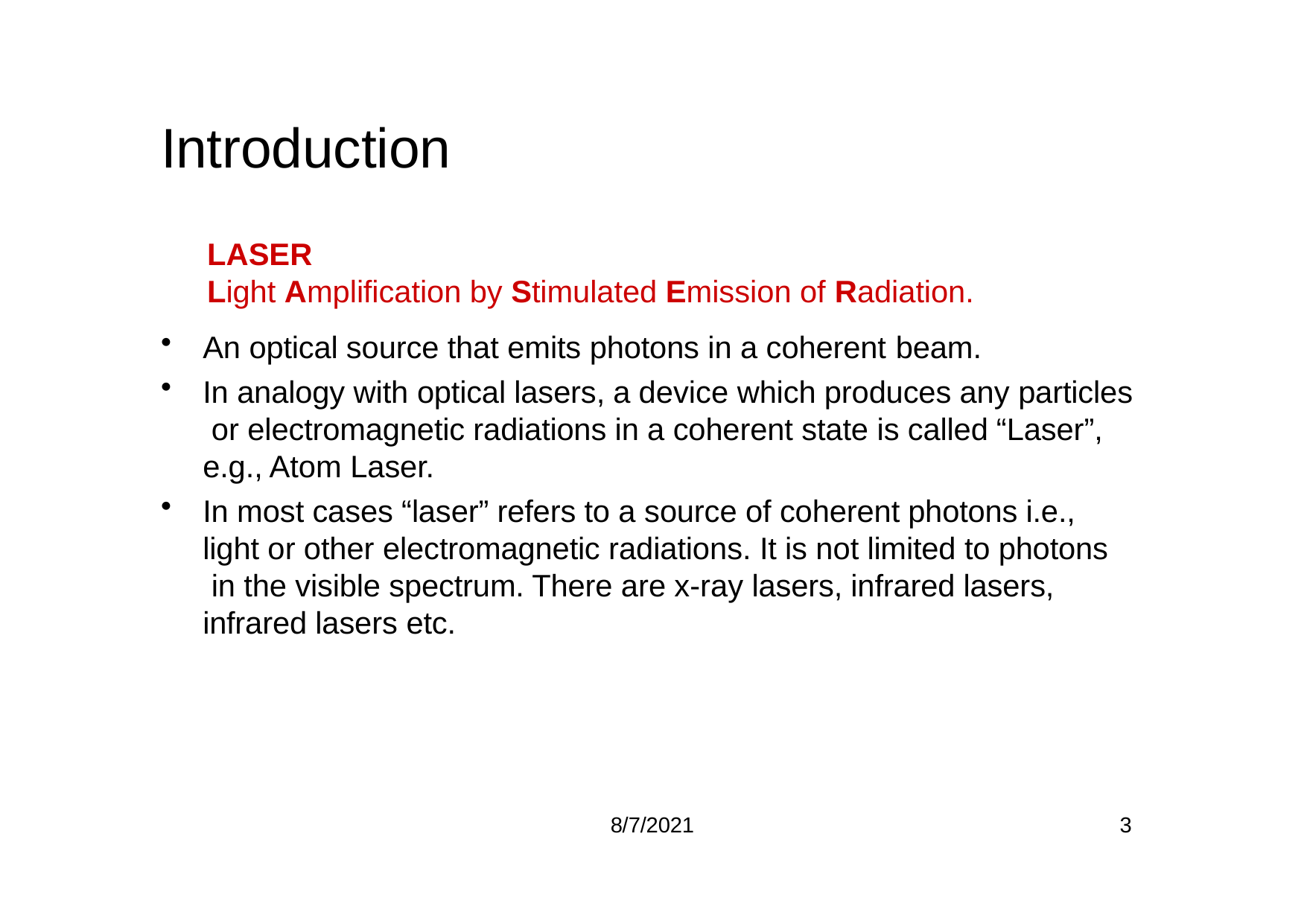

# Introduction
LASER
Light Amplification by Stimulated Emission of Radiation.
An optical source that emits photons in a coherent beam.
In analogy with optical lasers, a device which produces any particles  or electromagnetic radiations in a coherent state is called “Laser”,  e.g., Atom Laser.
In most cases “laser” refers to a source of coherent photons i.e.,  light or other electromagnetic radiations. It is not limited to photons  in the visible spectrum. There are x-ray lasers, infrared lasers,  infrared lasers etc.
8/7/2021
3